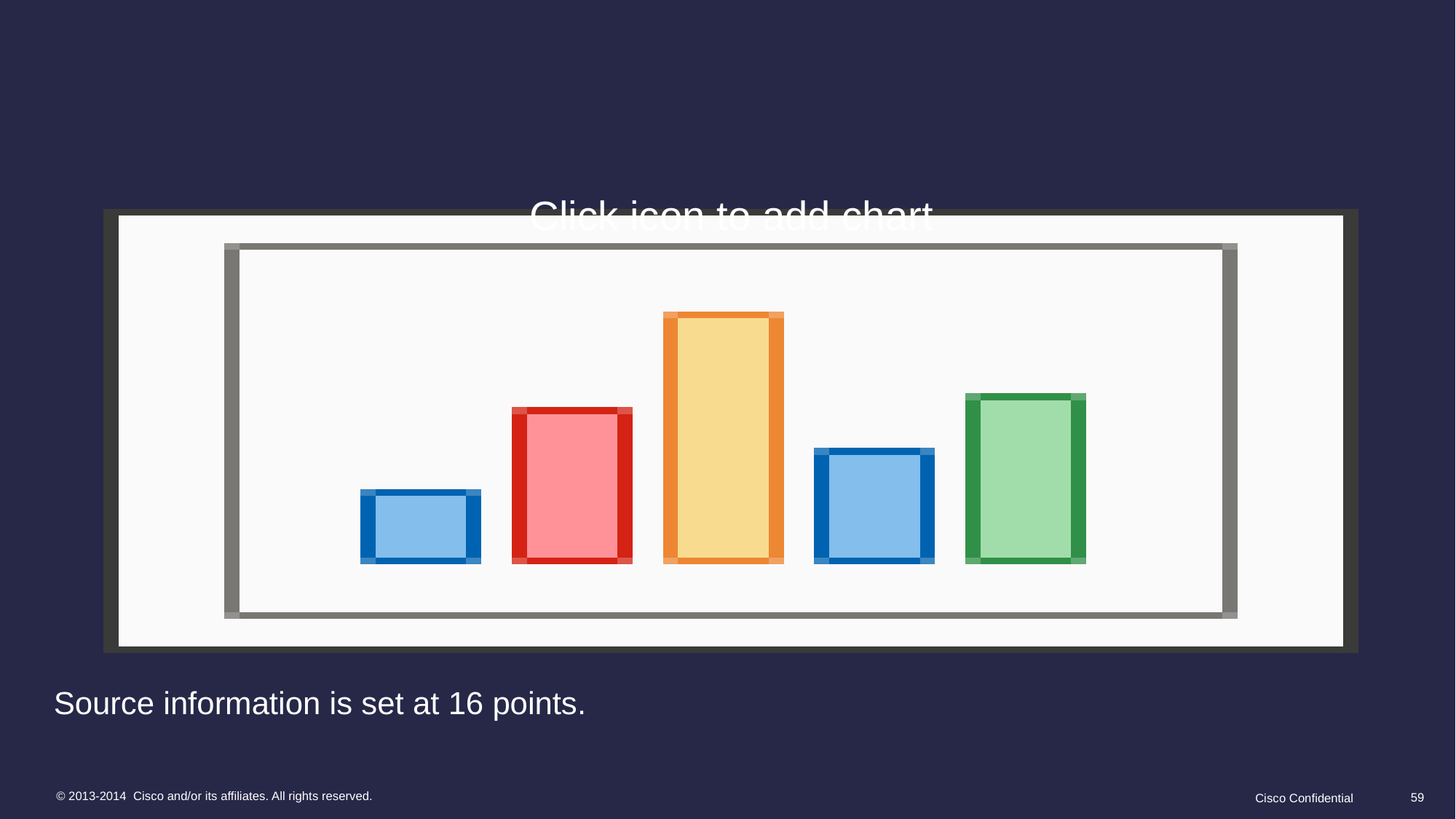

#

Source information is set at 16 points.